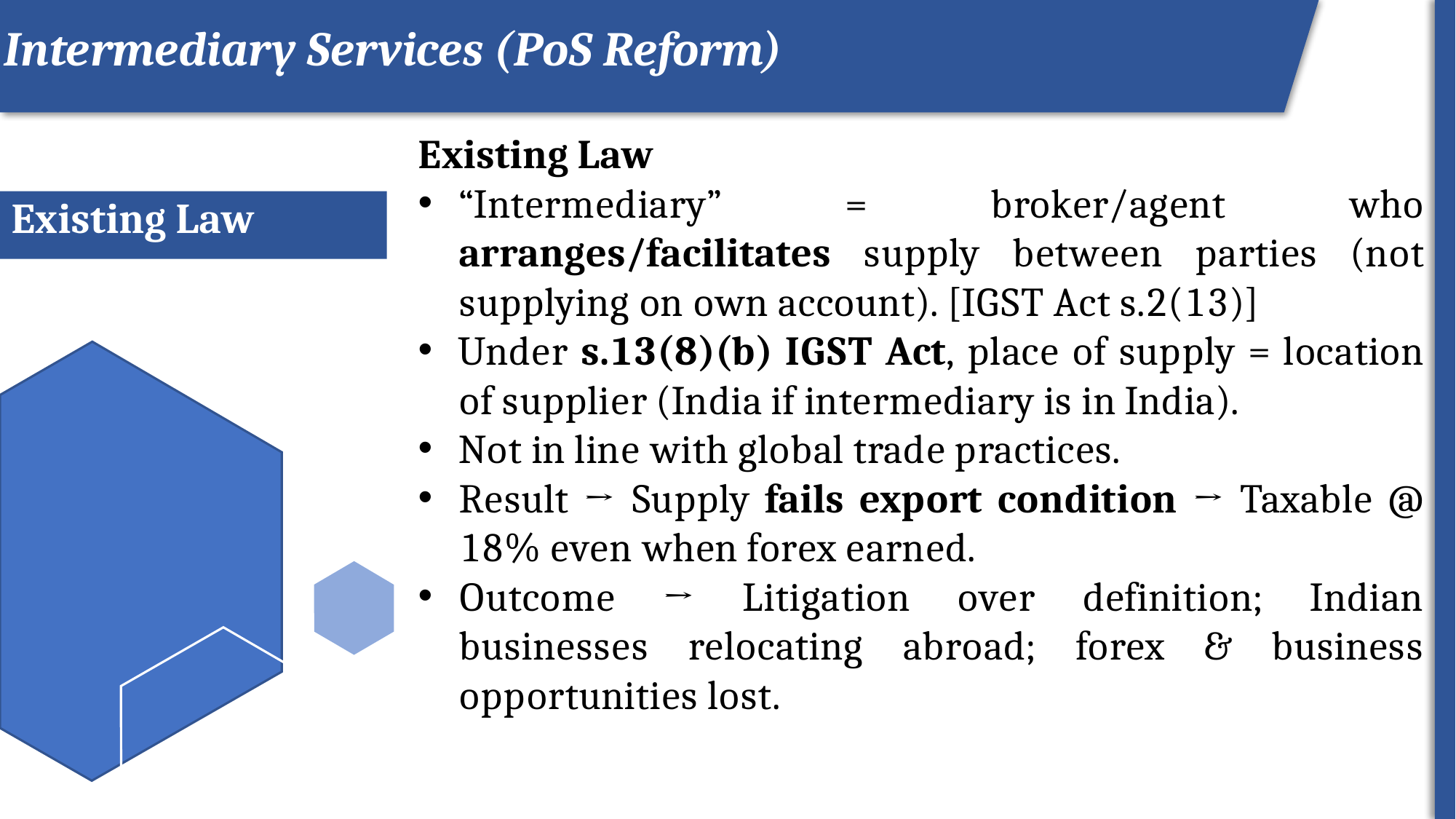

Intermediary Services (PoS Reform)
Existing Law
“Intermediary” = broker/agent who arranges/facilitates supply between parties (not supplying on own account). [IGST Act s.2(13)]
Under s.13(8)(b) IGST Act, place of supply = location of supplier (India if intermediary is in India).
Not in line with global trade practices.
Result → Supply fails export condition → Taxable @ 18% even when forex earned.
Outcome → Litigation over definition; Indian businesses relocating abroad; forex & business opportunities lost.
ROI
# Existing Law
54